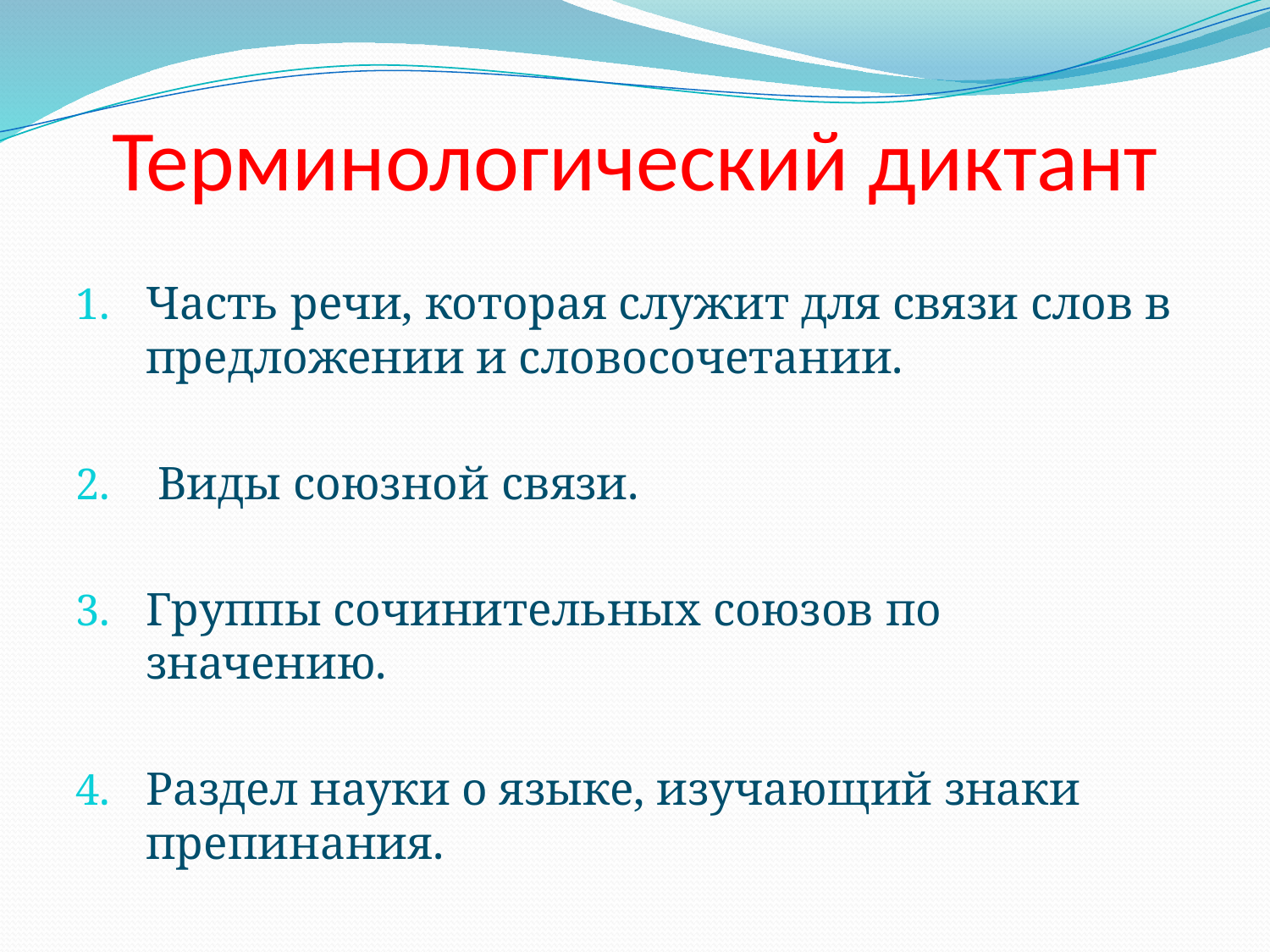

# Терминологический диктант
Часть речи, которая служит для связи слов в предложении и словосочетании.

 Виды союзной связи.

Группы сочинительных союзов по значению.

Раздел науки о языке, изучающий знаки препинания.